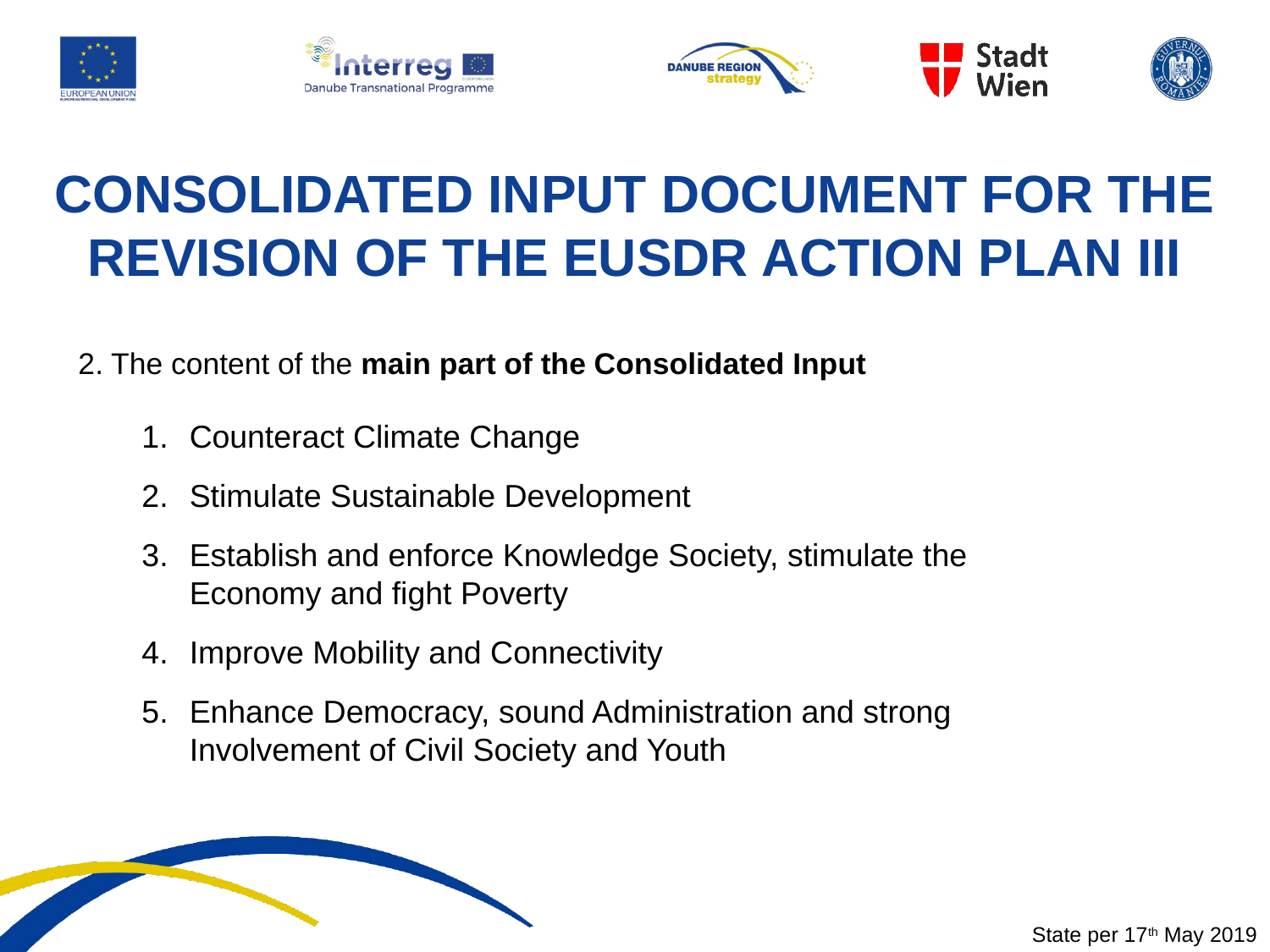

CONSOLIDATED INPUT DOCUMENT FOR THE REVISION OF THE EUSDR ACTION PLAN III
2. The content of the main part of the Consolidated Input

Counteract Climate Change
Stimulate Sustainable Development
Establish and enforce Knowledge Society, stimulate the Economy and fight Poverty
Improve Mobility and Connectivity
Enhance Democracy, sound Administration and strong Involvement of Civil Society and Youth

State per 17th May 2019